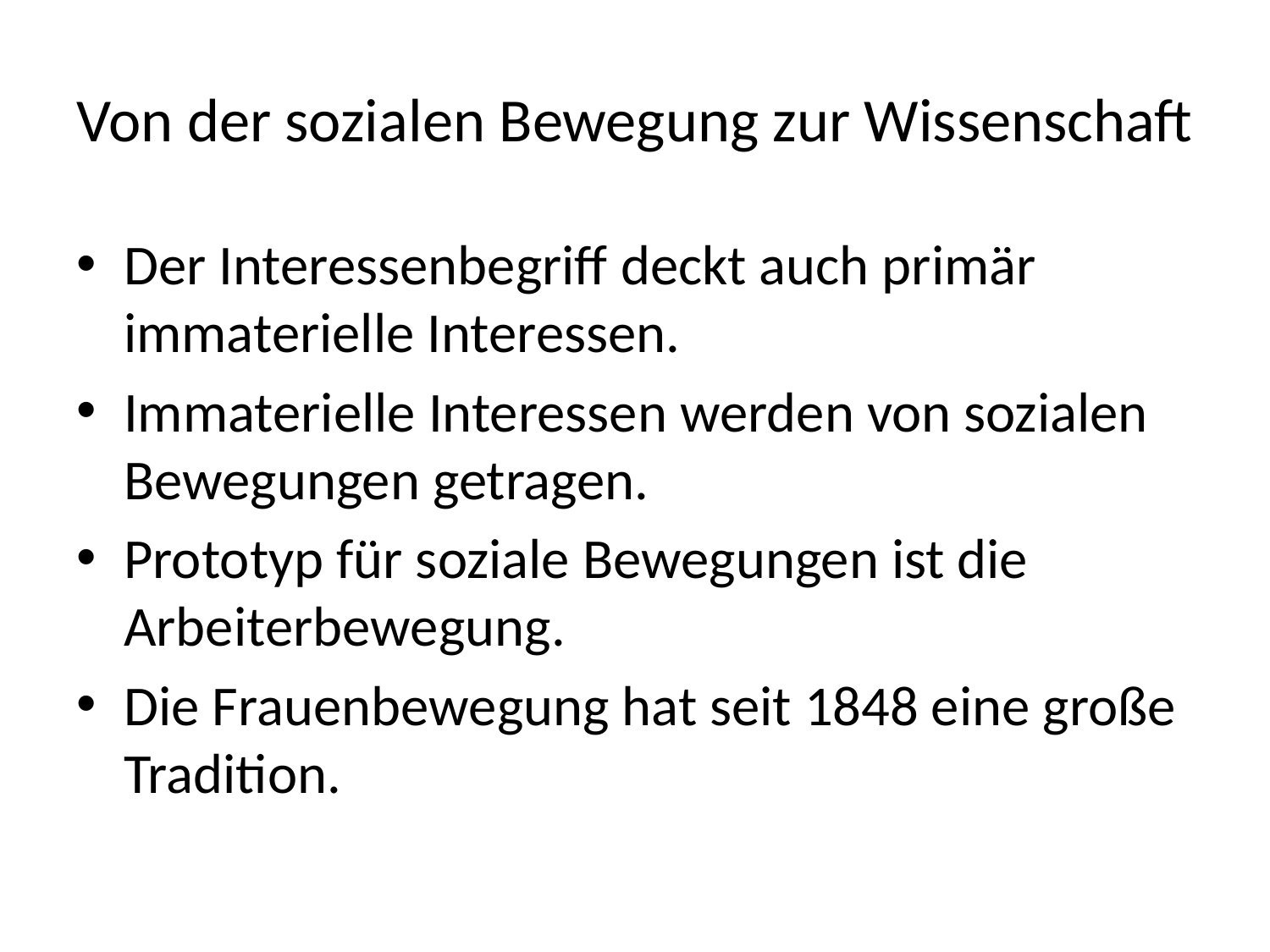

# Von der sozialen Bewegung zur Wissenschaft
Der Interessenbegriff deckt auch primär immaterielle Interessen.
Immaterielle Interessen werden von sozialen Bewegungen getragen.
Prototyp für soziale Bewegungen ist die Arbeiterbewegung.
Die Frauenbewegung hat seit 1848 eine große Tradition.